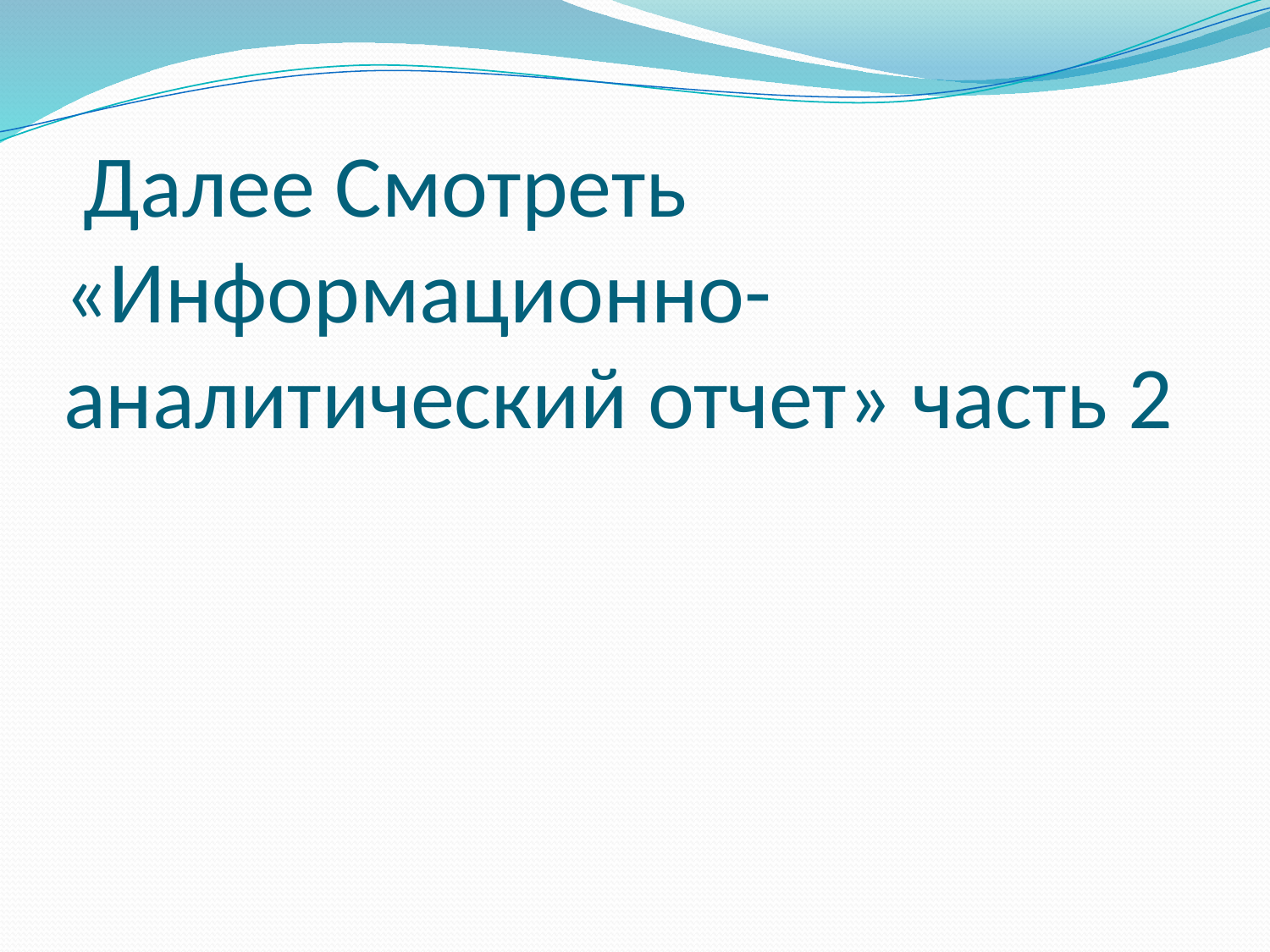

# Далее Смотреть «Информационно-аналитический отчет» часть 2